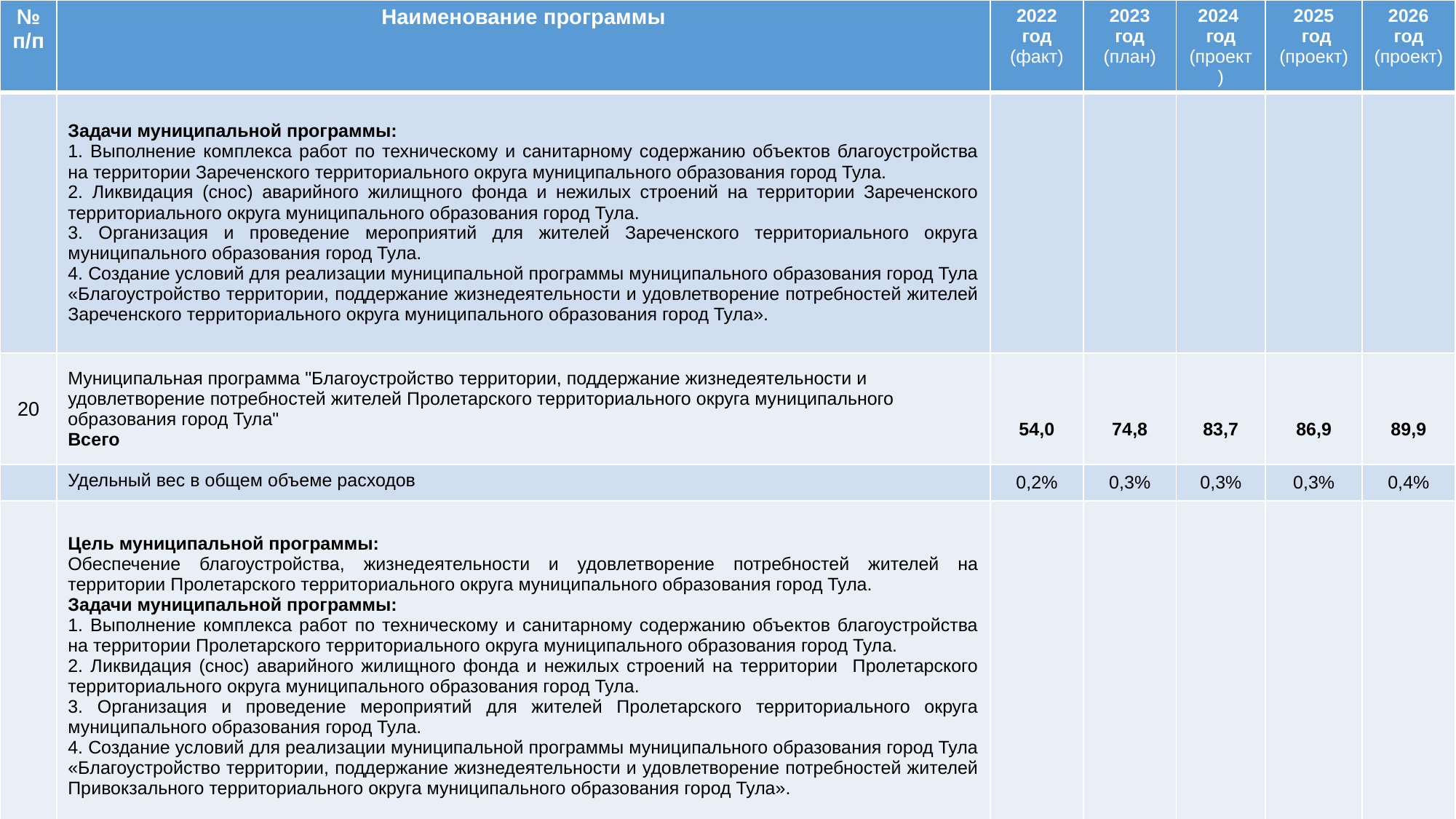

| № п/п | Наименование программы | 2022 год (факт) | 2023 год (план) | 2024 год (проект) | 2025 год (проект) | 2026 год (проект) |
| --- | --- | --- | --- | --- | --- | --- |
|  | Задачи муниципальной программы: 1. Выполнение комплекса работ по техническому и санитарному содержанию объектов благоустройства на территории Зареченского территориального округа муниципального образования город Тула. 2. Ликвидация (снос) аварийного жилищного фонда и нежилых строений на территории Зареченского территориального округа муниципального образования город Тула. 3. Организация и проведение мероприятий для жителей Зареченского территориального округа муниципального образования город Тула. 4. Создание условий для реализации муниципальной программы муниципального образования город Тула «Благоустройство территории, поддержание жизнедеятельности и удовлетворение потребностей жителей Зареченского территориального округа муниципального образования город Тула». |  |  |  |  |  |
| 20 | Муниципальная программа "Благоустройство территории, поддержание жизнедеятельности и удовлетворение потребностей жителей Пролетарского территориального округа муниципального образования город Тула" Всего | 54,0 | 74,8 | 83,7 | 86,9 | 89,9 |
|  | Удельный вес в общем объеме расходов | 0,2% | 0,3% | 0,3% | 0,3% | 0,4% |
|  | Цель муниципальной программы: Обеспечение благоустройства, жизнедеятельности и удовлетворение потребностей жителей на территории Пролетарского территориального округа муниципального образования город Тула. Задачи муниципальной программы: 1. Выполнение комплекса работ по техническому и санитарному содержанию объектов благоустройства на территории Пролетарского территориального округа муниципального образования город Тула. 2. Ликвидация (снос) аварийного жилищного фонда и нежилых строений на территории Пролетарского территориального округа муниципального образования город Тула. 3. Организация и проведение мероприятий для жителей Пролетарского территориального округа муниципального образования город Тула. 4. Создание условий для реализации муниципальной программы муниципального образования город Тула «Благоустройство территории, поддержание жизнедеятельности и удовлетворение потребностей жителей Привокзального территориального округа муниципального образования город Тула». |  |  |  |  |  |